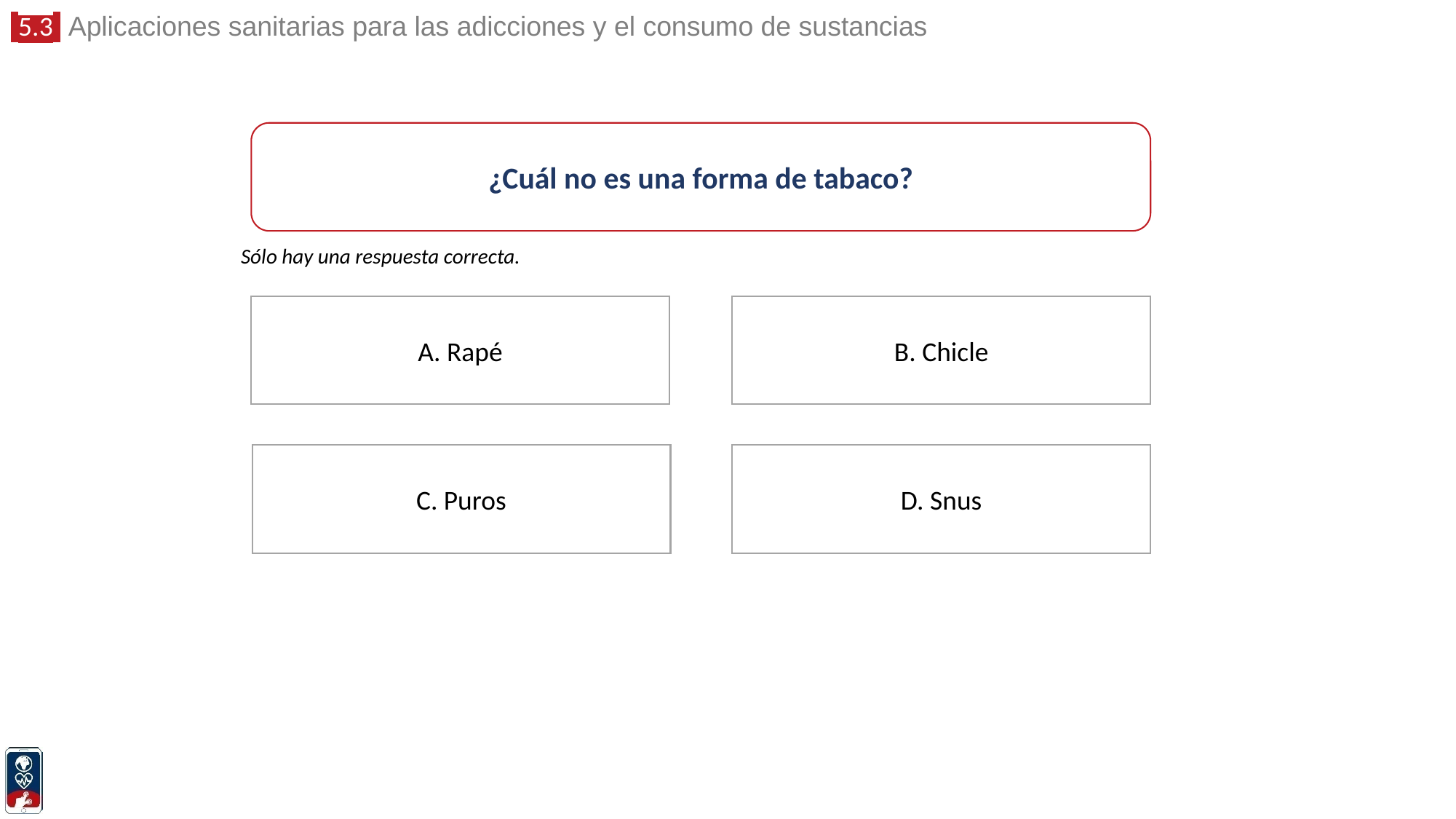

¿Cuál no es una forma de tabaco?
Sólo hay una respuesta correcta.
A. Rapé
B. Chicle
C. Puros
D. Snus